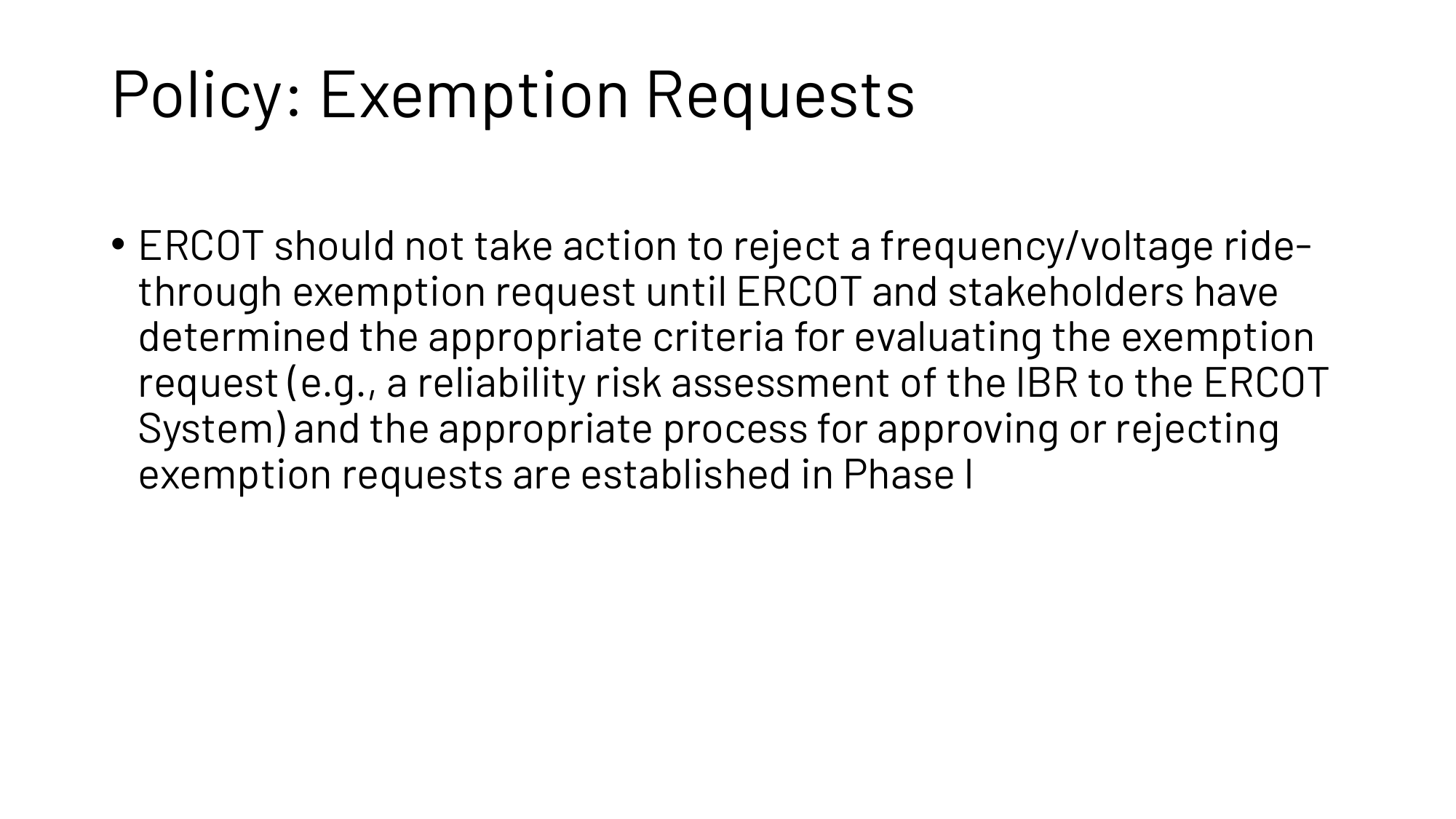

# Policy: Exemption Requests
ERCOT should not take action to reject a frequency/voltage ride-through exemption request until ERCOT and stakeholders have determined the appropriate criteria for evaluating the exemption request (e.g., a reliability risk assessment of the IBR to the ERCOT System) and the appropriate process for approving or rejecting exemption requests are established in Phase I